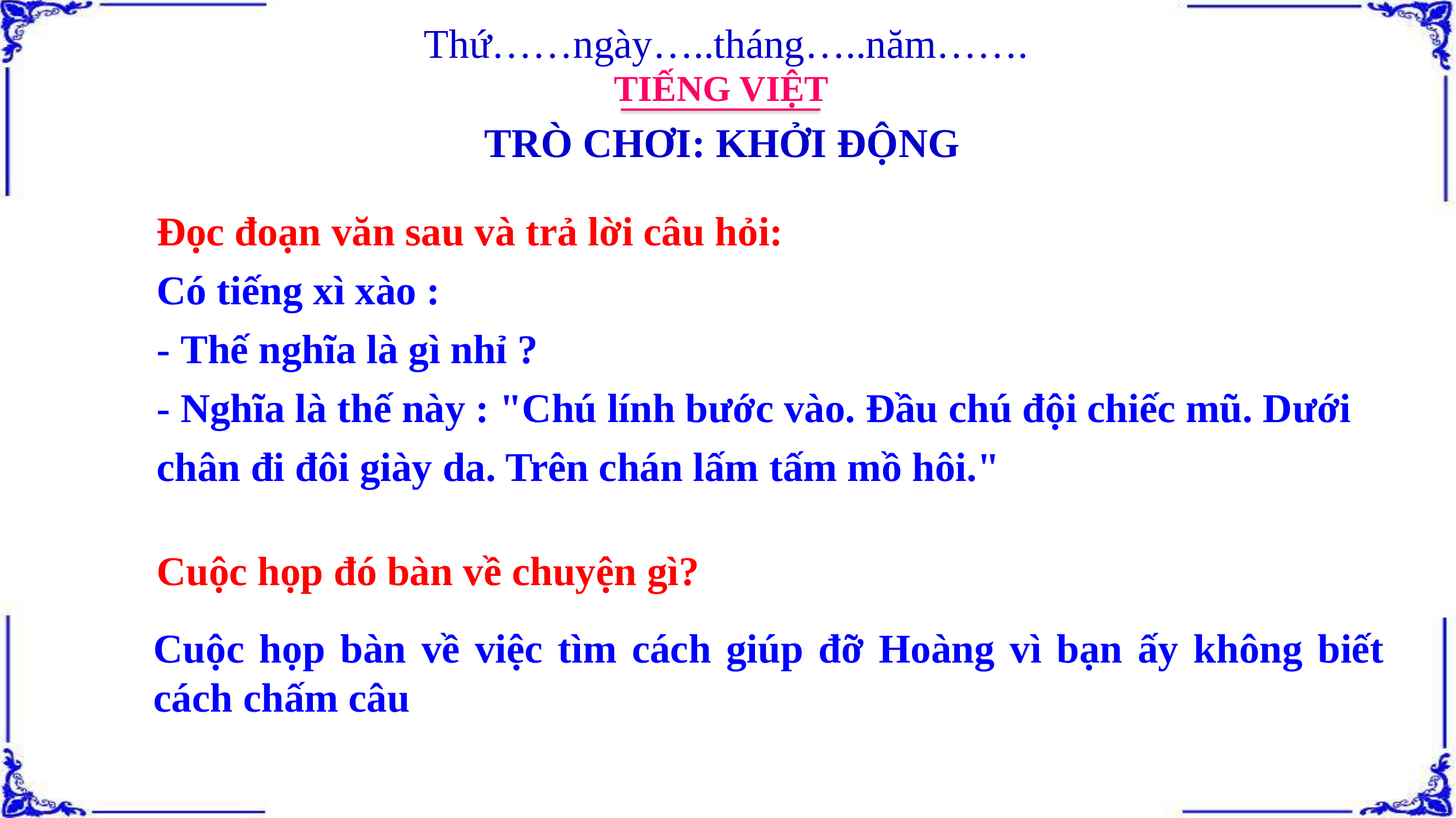

Thứ……ngày…..tháng…..năm…….
TIẾNG VIỆT
TRÒ CHƠI: KHỞI ĐỘNG
Đọc đoạn văn sau và trả lời câu hỏi:
Có tiếng xì xào :
- Thế nghĩa là gì nhỉ ?
- Nghĩa là thế này : "Chú lính bước vào. Đầu chú đội chiếc mũ. Dưới chân đi đôi giày da. Trên chán lấm tấm mồ hôi."
Cuộc họp đó bàn về chuyện gì?
Cuộc họp bàn về việc tìm cách giúp đỡ Hoàng vì bạn ấy không biết cách chấm câu